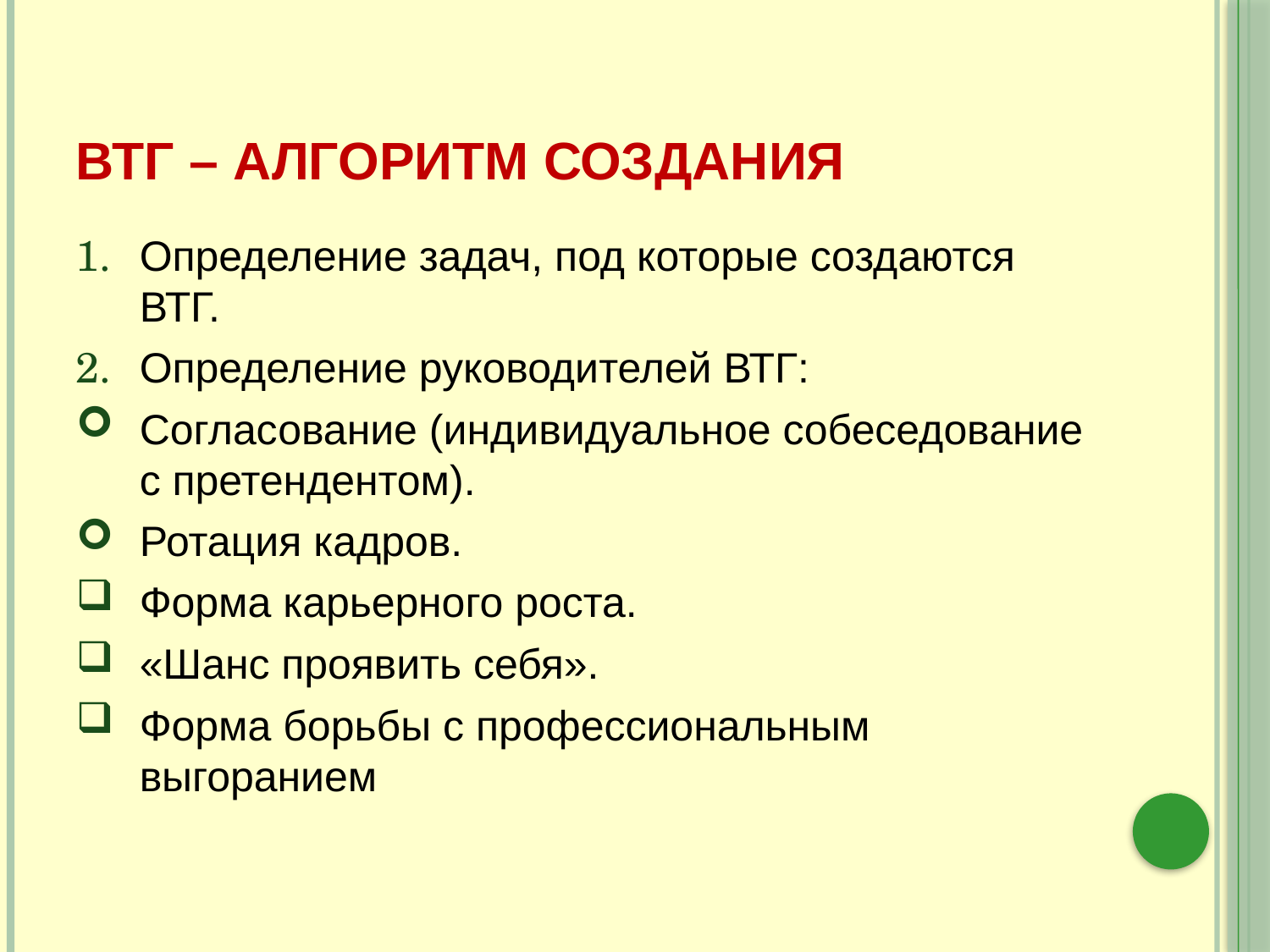

# ВТГ – алгоритм создания
Определение задач, под которые создаются ВТГ.
Определение руководителей ВТГ:
Согласование (индивидуальное собеседование с претендентом).
Ротация кадров.
Форма карьерного роста.
«Шанс проявить себя».
Форма борьбы с профессиональным выгоранием